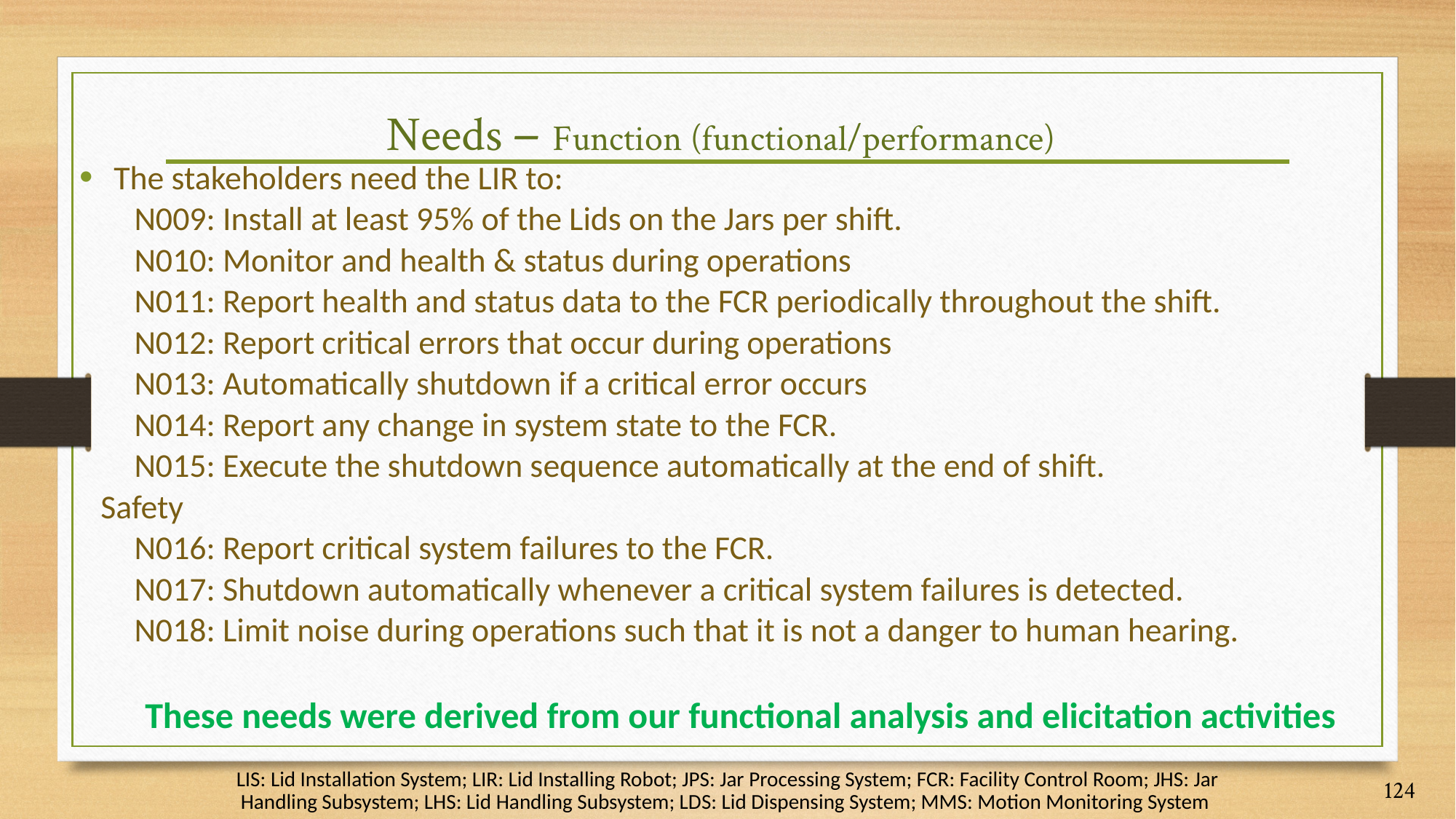

# Needs – Function (functional/performance)
The stakeholders need the LIR to:
N009: Install at least 95% of the Lids on the Jars per shift.
N010: Monitor and health & status during operations
N011: Report health and status data to the FCR periodically throughout the shift.
N012: Report critical errors that occur during operations
N013: Automatically shutdown if a critical error occurs
N014: Report any change in system state to the FCR.
N015: Execute the shutdown sequence automatically at the end of shift.
Safety
N016: Report critical system failures to the FCR.
N017: Shutdown automatically whenever a critical system failures is detected.
N018: Limit noise during operations such that it is not a danger to human hearing.

These needs were derived from our functional analysis and elicitation activities
LIS: Lid Installation System; LIR: Lid Installing Robot; JPS: Jar Processing System; FCR: Facility Control Room; JHS: Jar Handling Subsystem; LHS: Lid Handling Subsystem; LDS: Lid Dispensing System; MMS: Motion Monitoring System
124